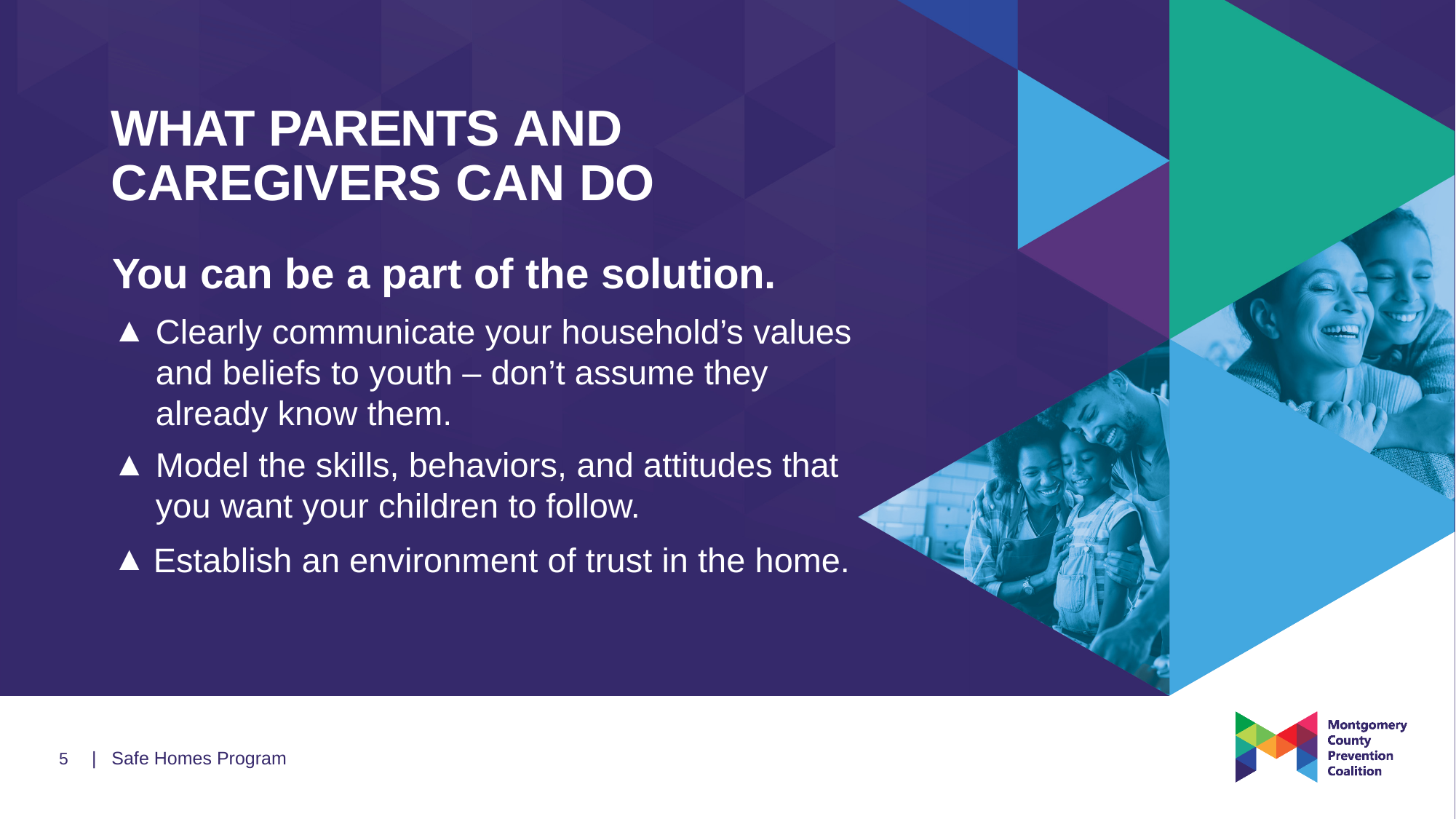

# WHAT PARENTS AND CAREGIVERS CAN DO
You can be a part of the solution.
Clearly communicate your household’s values and beliefs to youth – don’t assume they
already know them.
Model the skills, behaviors, and attitudes that you want your children to follow.
Establish an environment of trust in the home.